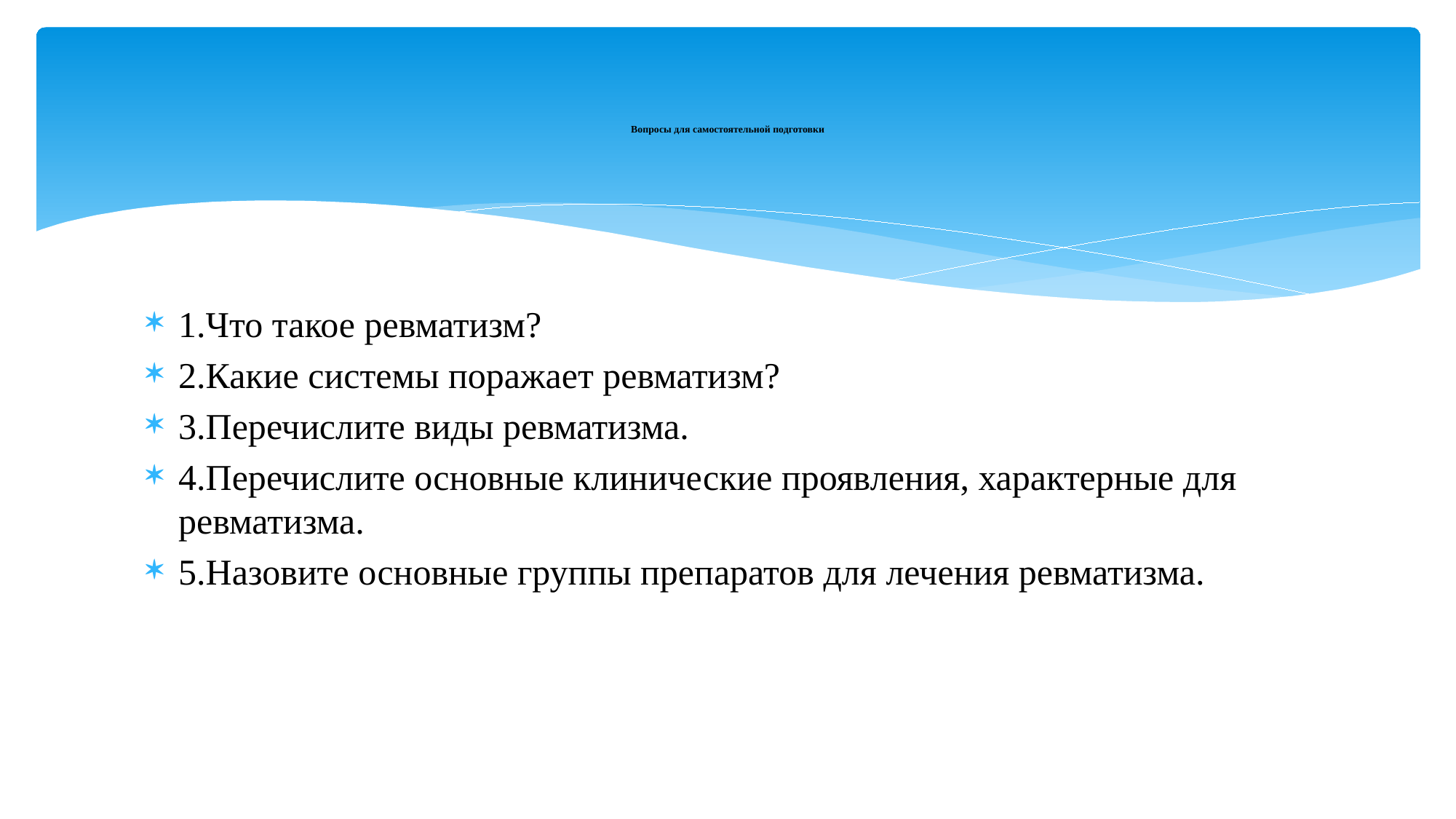

# Вопросы для самостоятельной подготовки
1.Что такое ревматизм?
2.Какие системы поражает ревматизм?
3.Перечислите виды ревматизма.
4.Перечислите основные клинические проявления, характерные для ревматизма.
5.Назовите основные группы препаратов для лечения ревматизма.